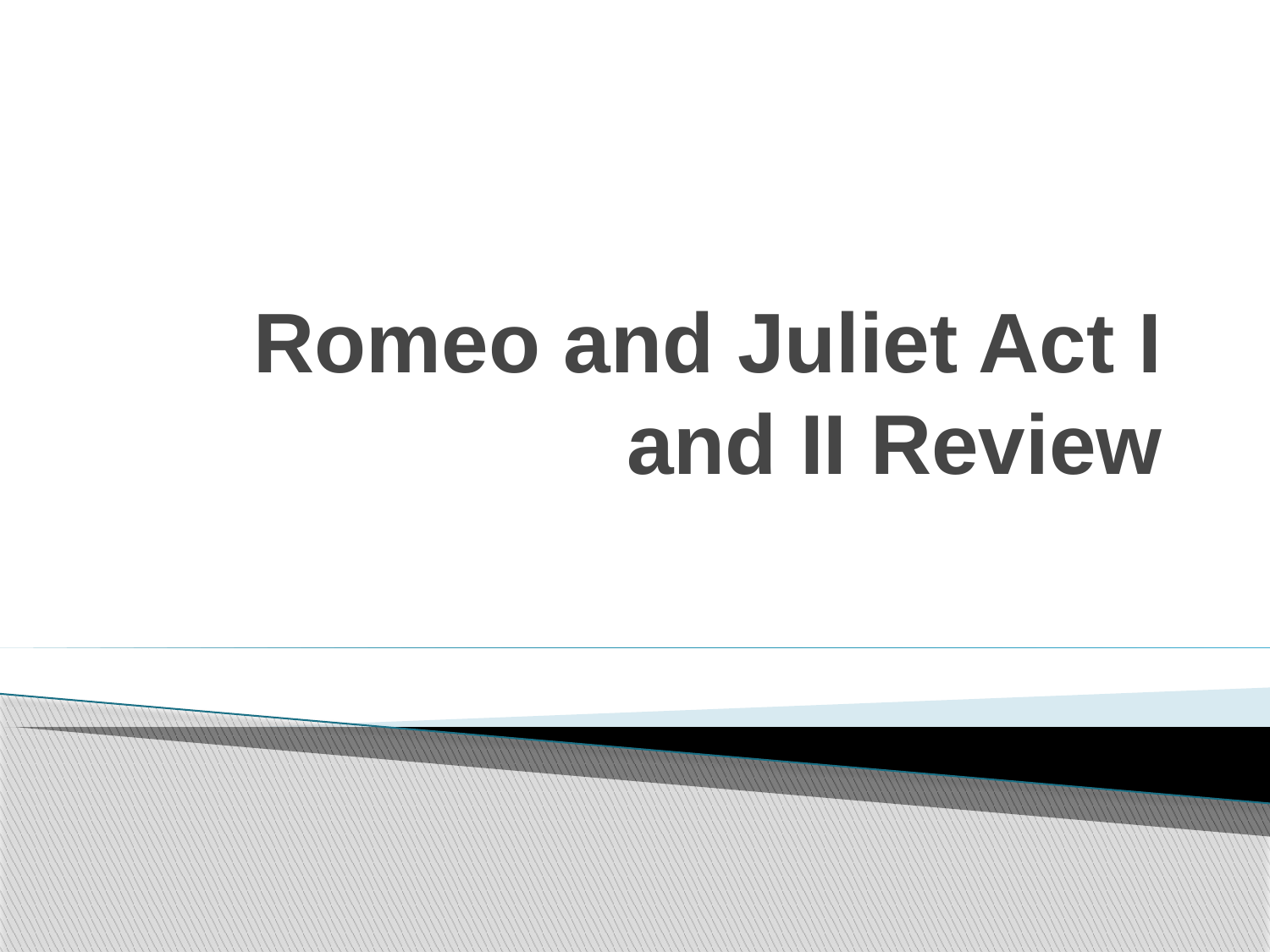

# Romeo and Juliet Act I and II Review